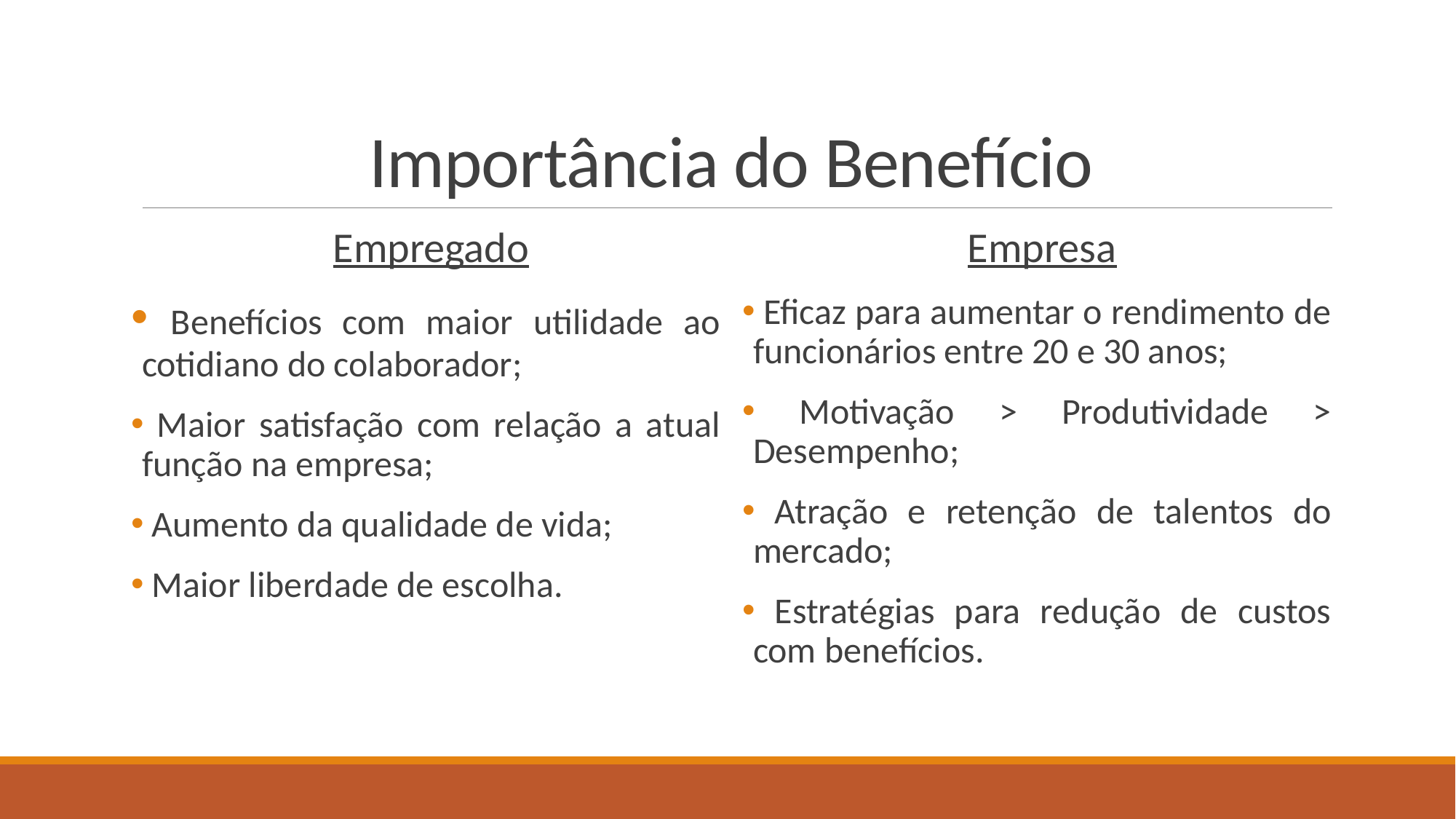

# Importância do Benefício
Empregado
 Benefícios com maior utilidade ao cotidiano do colaborador;
 Maior satisfação com relação a atual função na empresa;
 Aumento da qualidade de vida;
 Maior liberdade de escolha.

Empresa
 Eficaz para aumentar o rendimento de funcionários entre 20 e 30 anos;
 Motivação > Produtividade > Desempenho;
 Atração e retenção de talentos do mercado;
 Estratégias para redução de custos com benefícios.